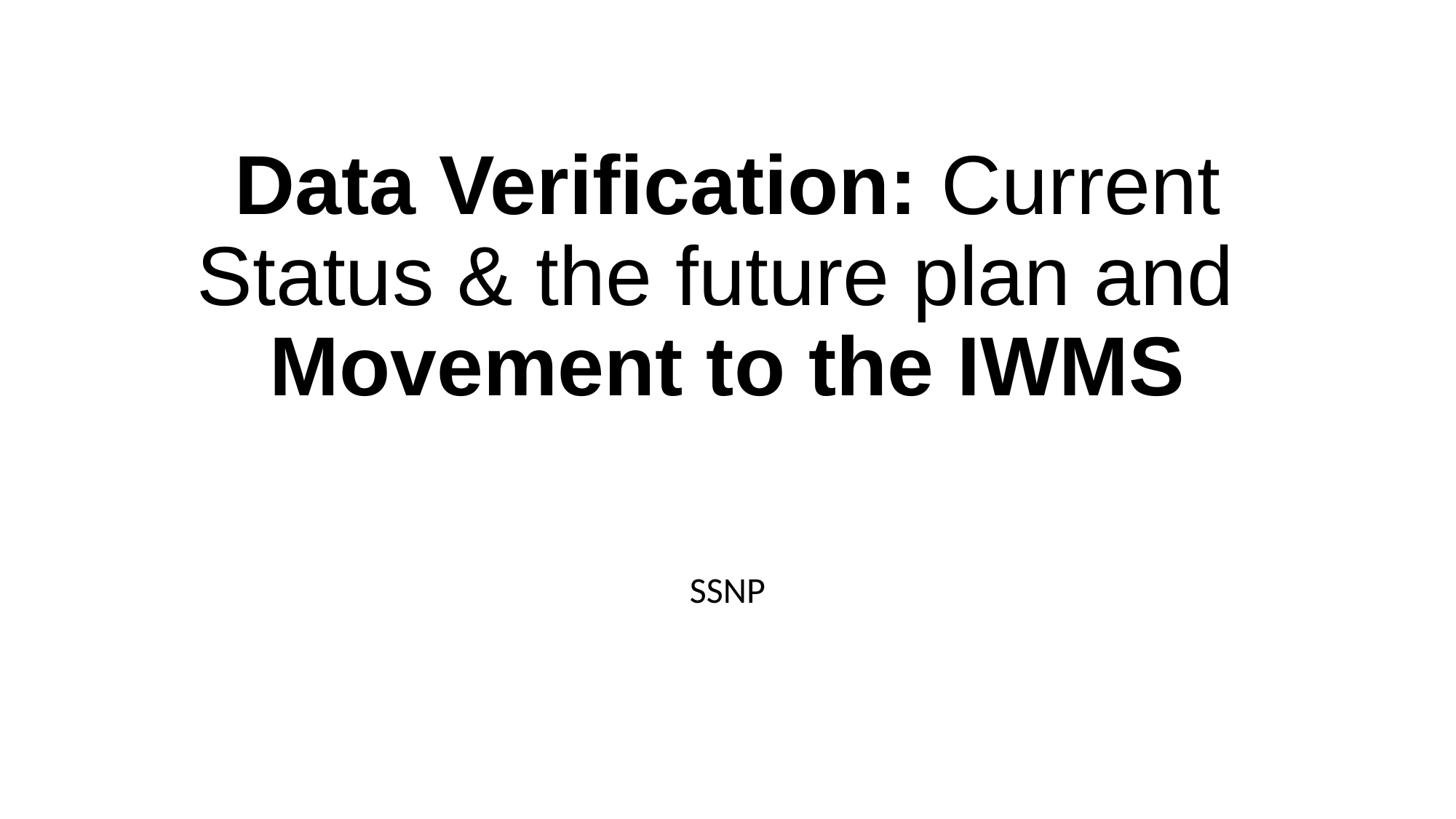

# Data Verification: Current Status & the future plan and  Movement to the IWMS
SSNP